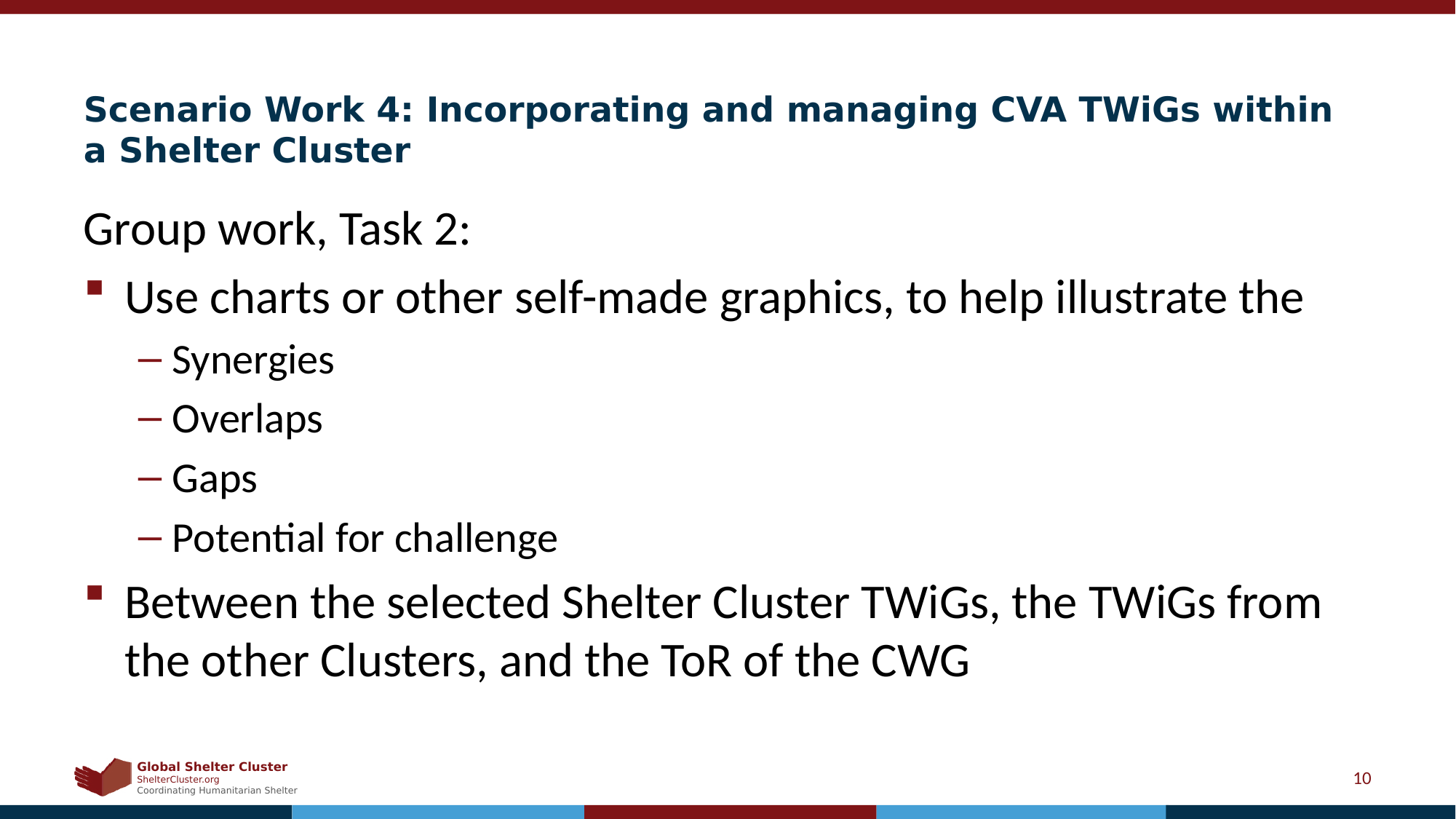

# Scenario Work 4: Incorporating and managing CVA TWiGs within a Shelter Cluster
Group work, Task 2:
Use charts or other self-made graphics, to help illustrate the
Synergies
Overlaps
Gaps
Potential for challenge
Between the selected Shelter Cluster TWiGs, the TWiGs from the other Clusters, and the ToR of the CWG
10